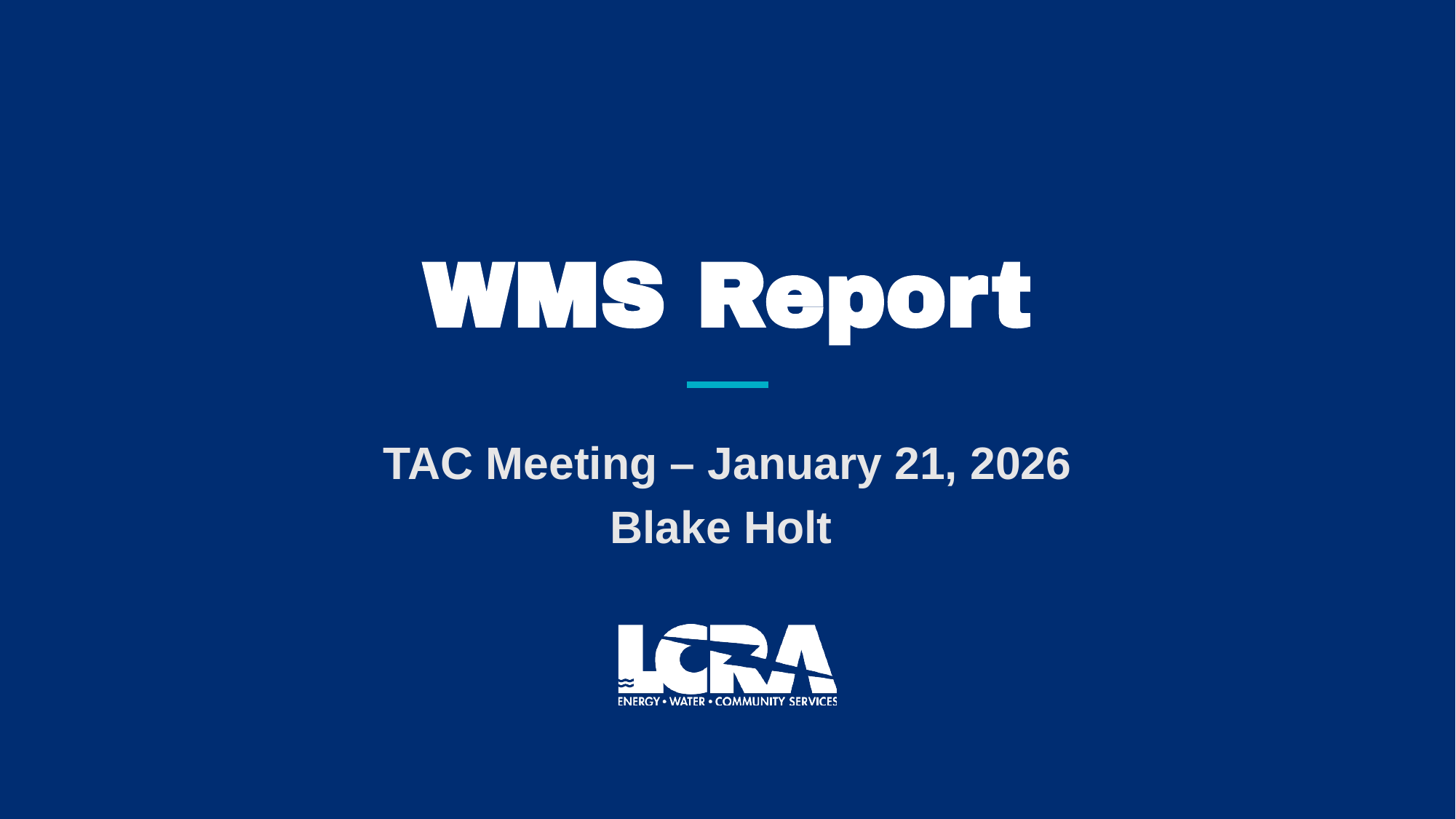

# WMS Report

TAC Meeting – January 21, 2026
Blake Holt